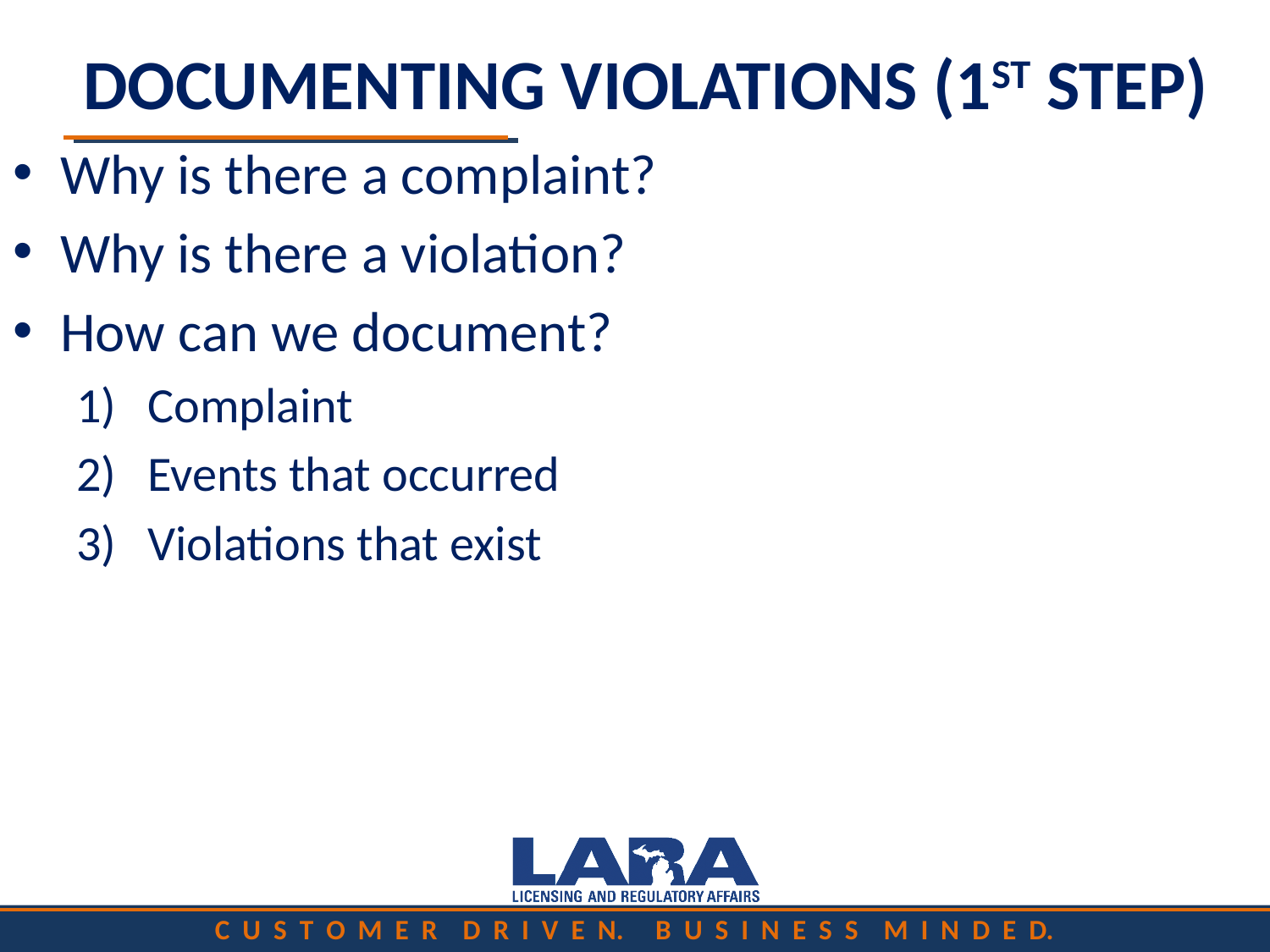

# DOCUMENTING VIOLATIONS (1ST STEP)
Why is there a complaint?
Why is there a violation?
How can we document?
Complaint
Events that occurred
Violations that exist